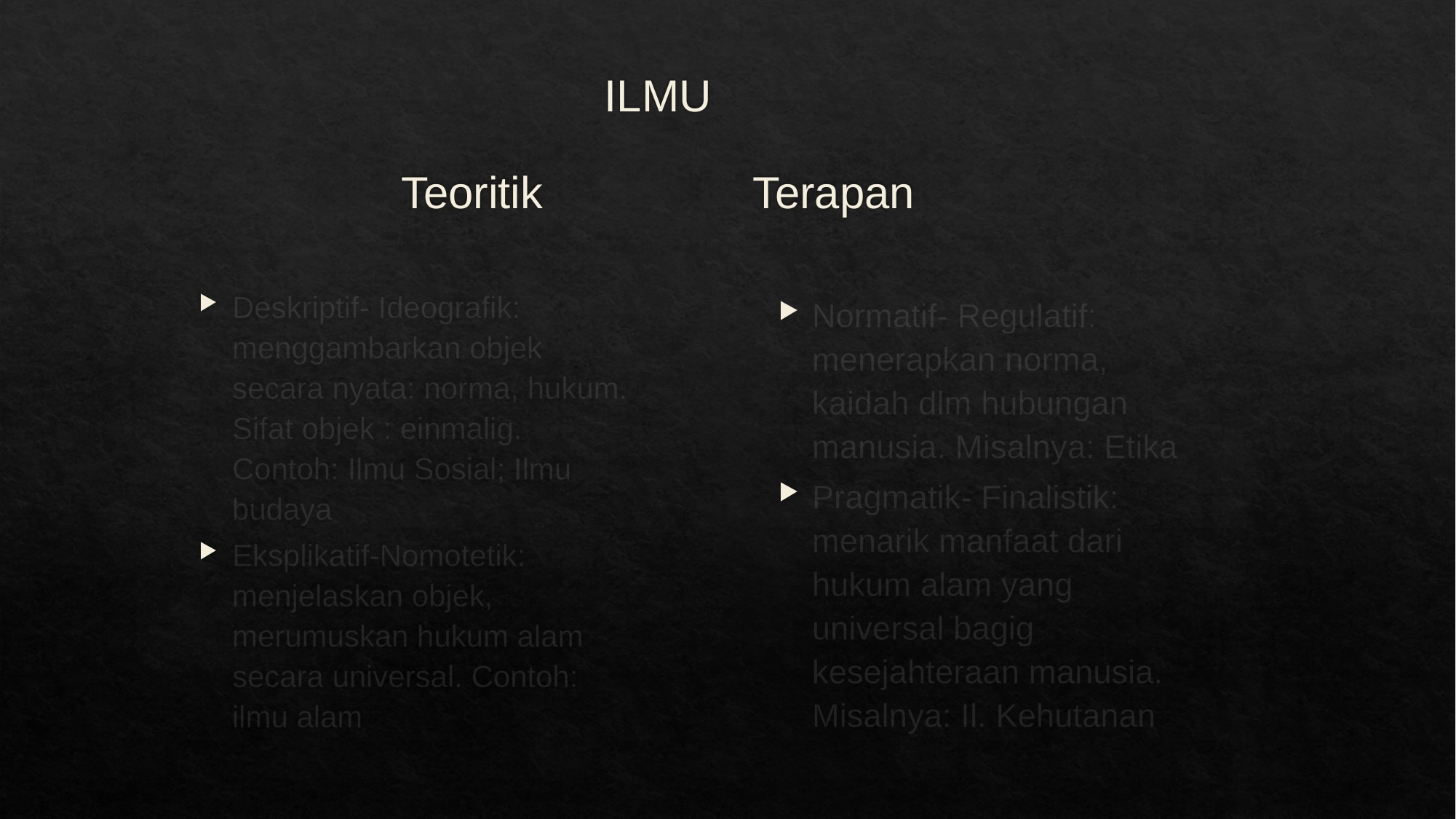

# ILMU Teoritik                 Terapan
Deskriptif- Ideografik: menggambarkan objek secara nyata: norma, hukum. Sifat objek : einmalig. Contoh: Ilmu Sosial; Ilmu budaya
Eksplikatif-Nomotetik: menjelaskan objek, merumuskan hukum alam secara universal. Contoh: ilmu alam
Normatif- Regulatif: menerapkan norma, kaidah dlm hubungan manusia. Misalnya: Etika
Pragmatik- Finalistik: menarik manfaat dari hukum alam yang universal bagig kesejahteraan manusia. Misalnya: Il. Kehutanan